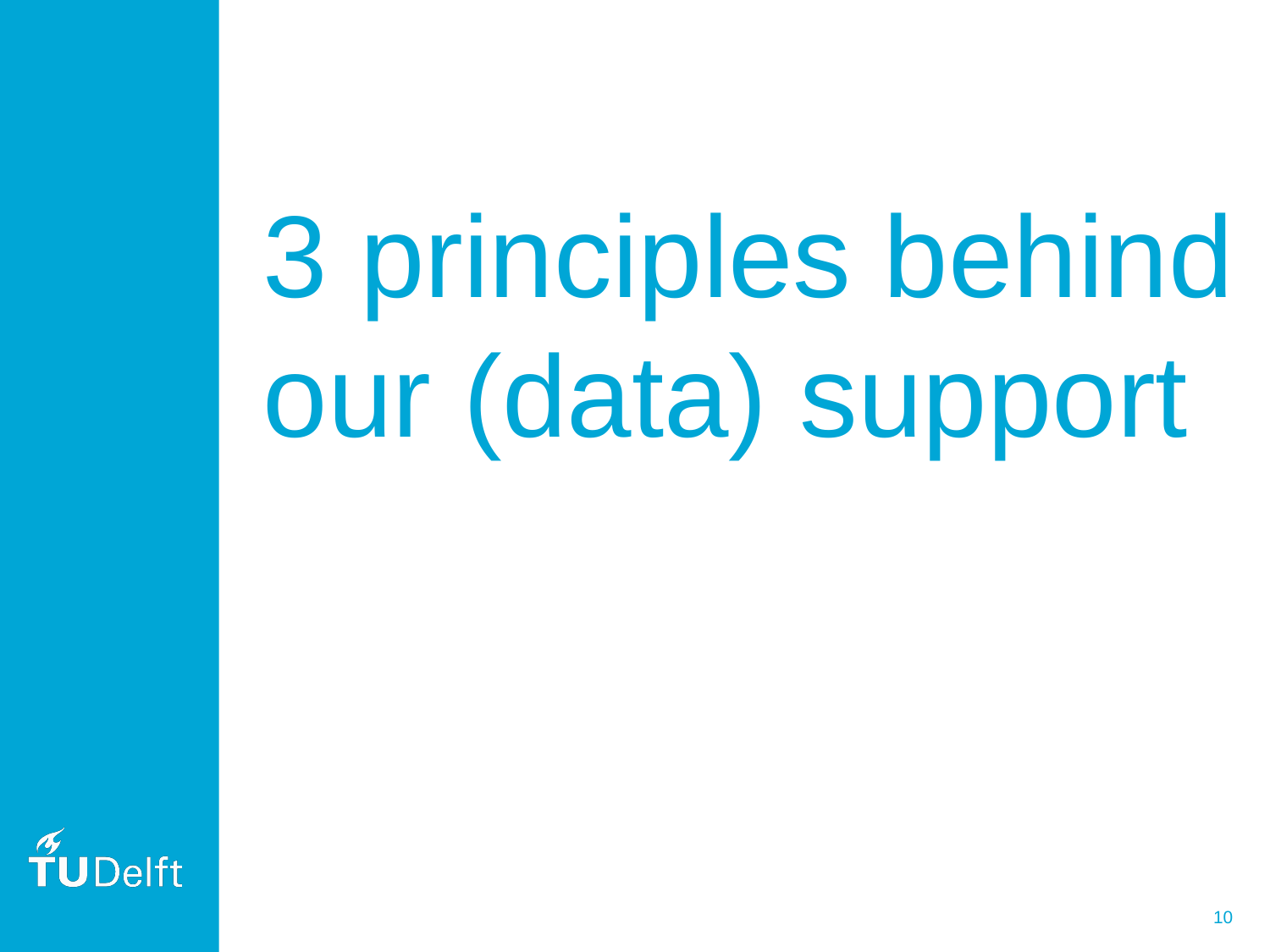

# 3 principles behind our (data) support